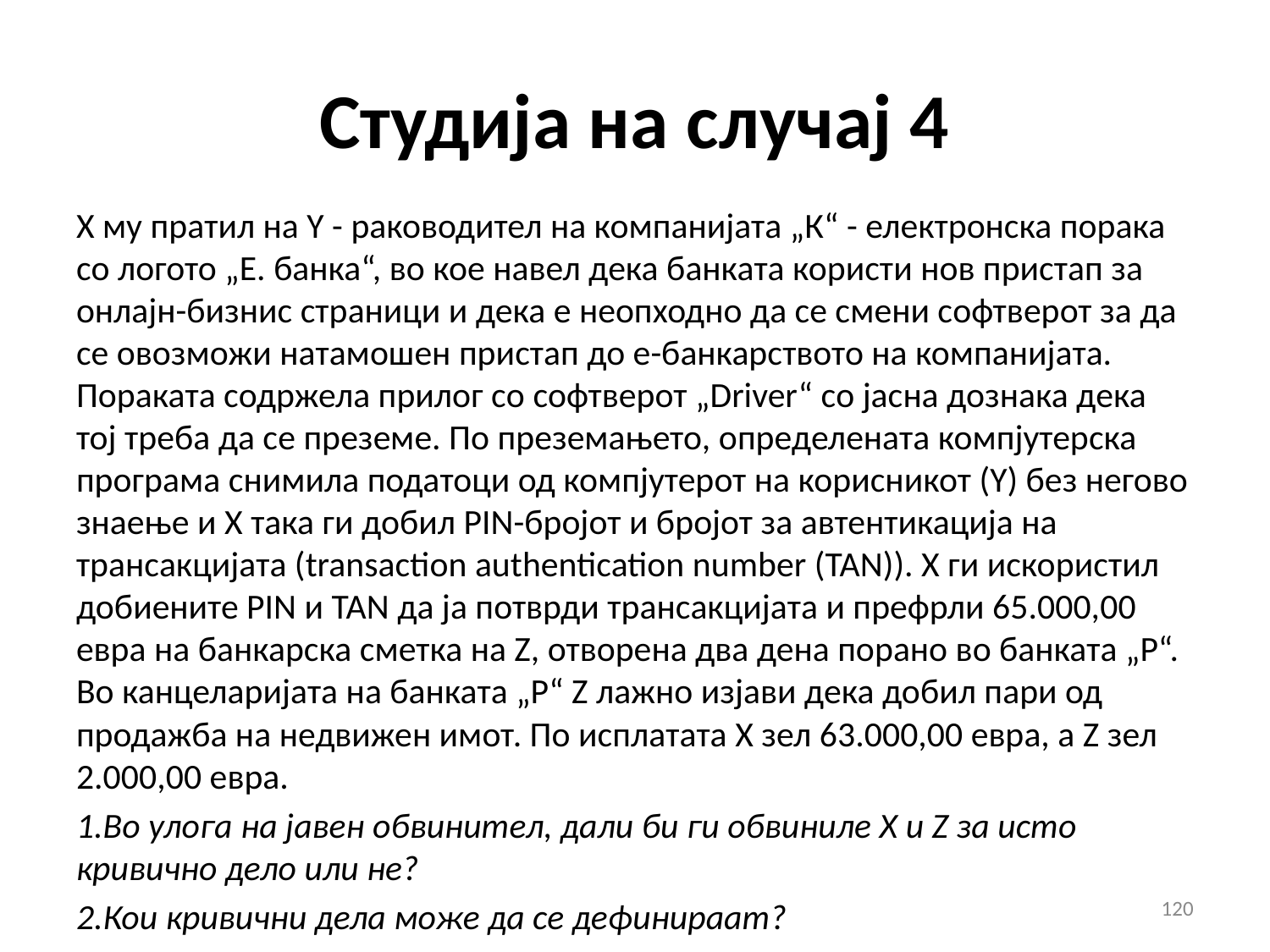

# Студија на случај 4
Х му пратил на Y - раководител на компанијата „К“ - електронска порака со логото „Е. банка“, во кое навел дека банката користи нов пристап за онлајн-бизнис страници и дека е неопходно да се смени софтверот за да се овозможи натамошен пристап до е-банкарството на компанијата. Пораката содржела прилог со софтверот „Driver“ со јасна дознака дека тој треба да се преземе. По преземањето, определената компјутерска програма снимила податоци од компјутерот на корисникот (Y) без негово знаење и Х така ги добил PIN-бројот и бројот за автентикација на трансакцијата (transaction authentication number (TAN)). Х ги искористил добиените PIN и TAN да ја потврди трансакцијата и префрли 65.000,00 евра на банкарска сметка на Z, отворена два дена порано во банката „Р“. Во канцеларијата на банката „Р“ Z лажно изјави дека добил пари од продажба на недвижен имот. По исплатата Х зел 63.000,00 евра, а Z зел 2.000,00 евра.
Во улога на јавен обвинител, дали би ги обвиниле Х и Z за исто кривично дело или не?
Кои кривични дела може да се дефинираат?

120